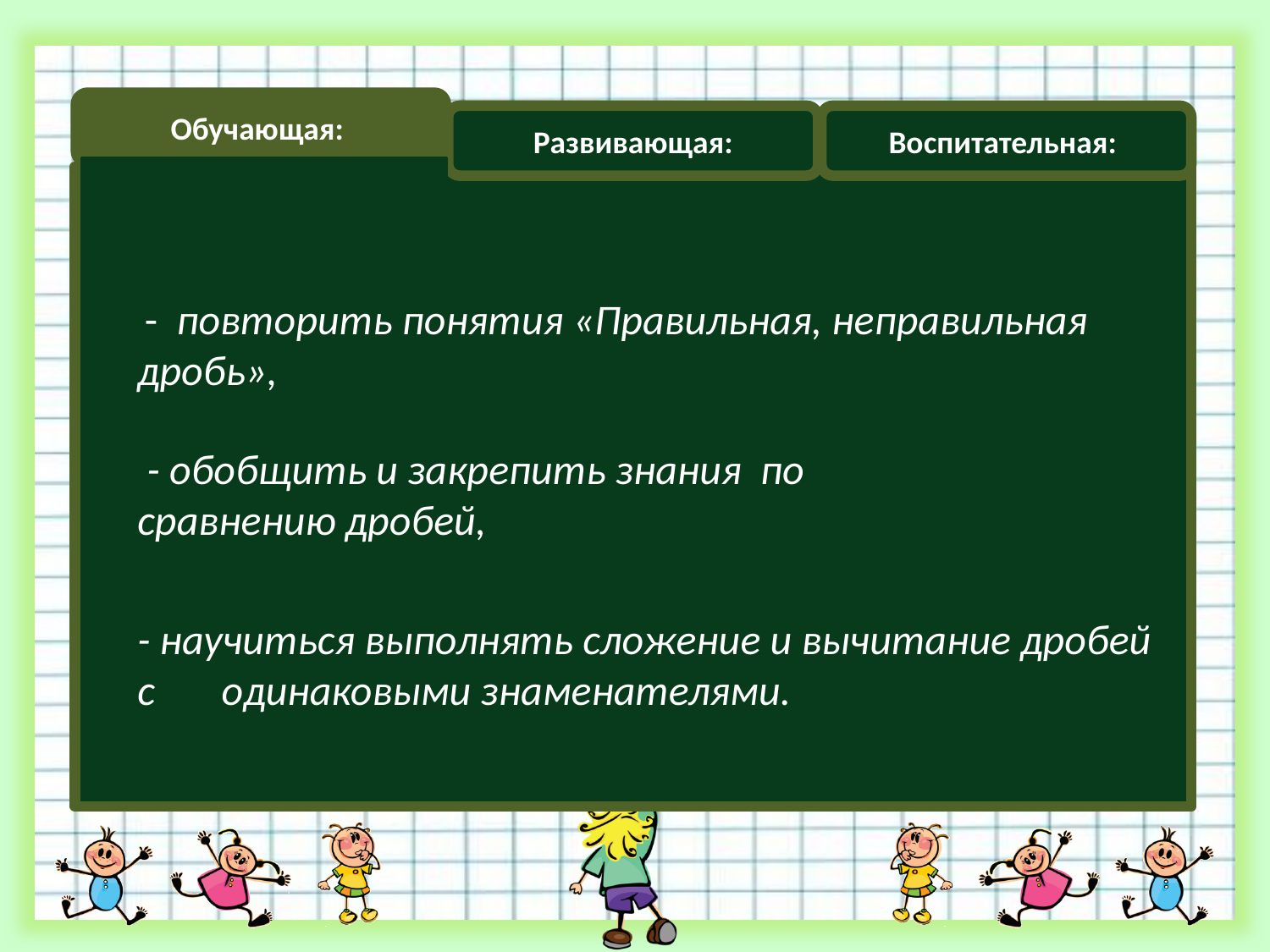

Обучающая:
Развивающая:
Воспитательная:

 -  повторить понятия «Правильная, неправильная дробь»,
 - обобщить и закрепить знания  по сравнению дробей,
- научиться выполнять сложение и вычитание дробей с       одинаковыми знаменателями.